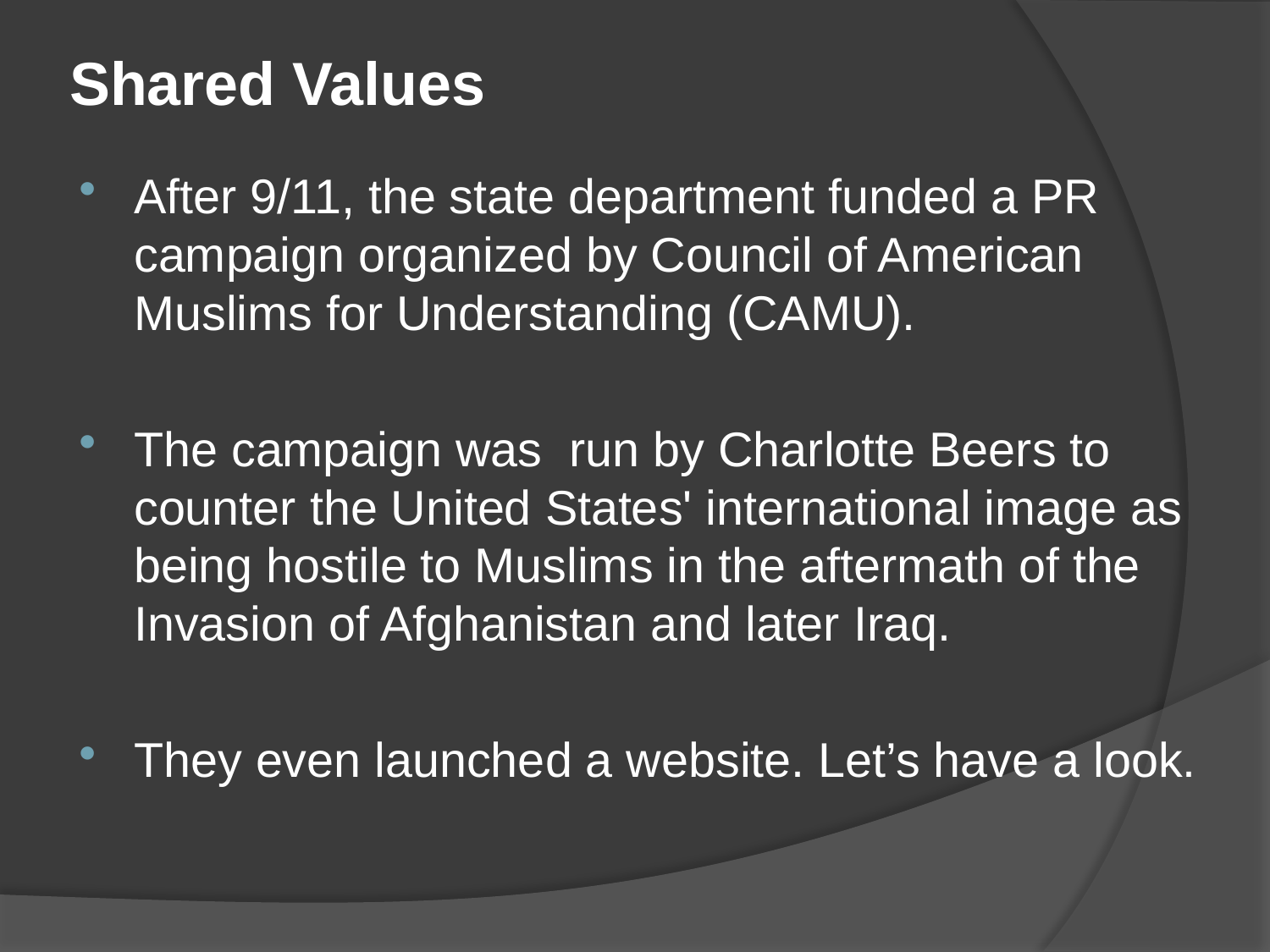

# Shared Values
After 9/11, the state department funded a PR campaign organized by Council of American Muslims for Understanding (CAMU).

The campaign was  run by Charlotte Beers to counter the United States' international image as being hostile to Muslims in the aftermath of the Invasion of Afghanistan and later Iraq.

They even launched a website. Let’s have a look.